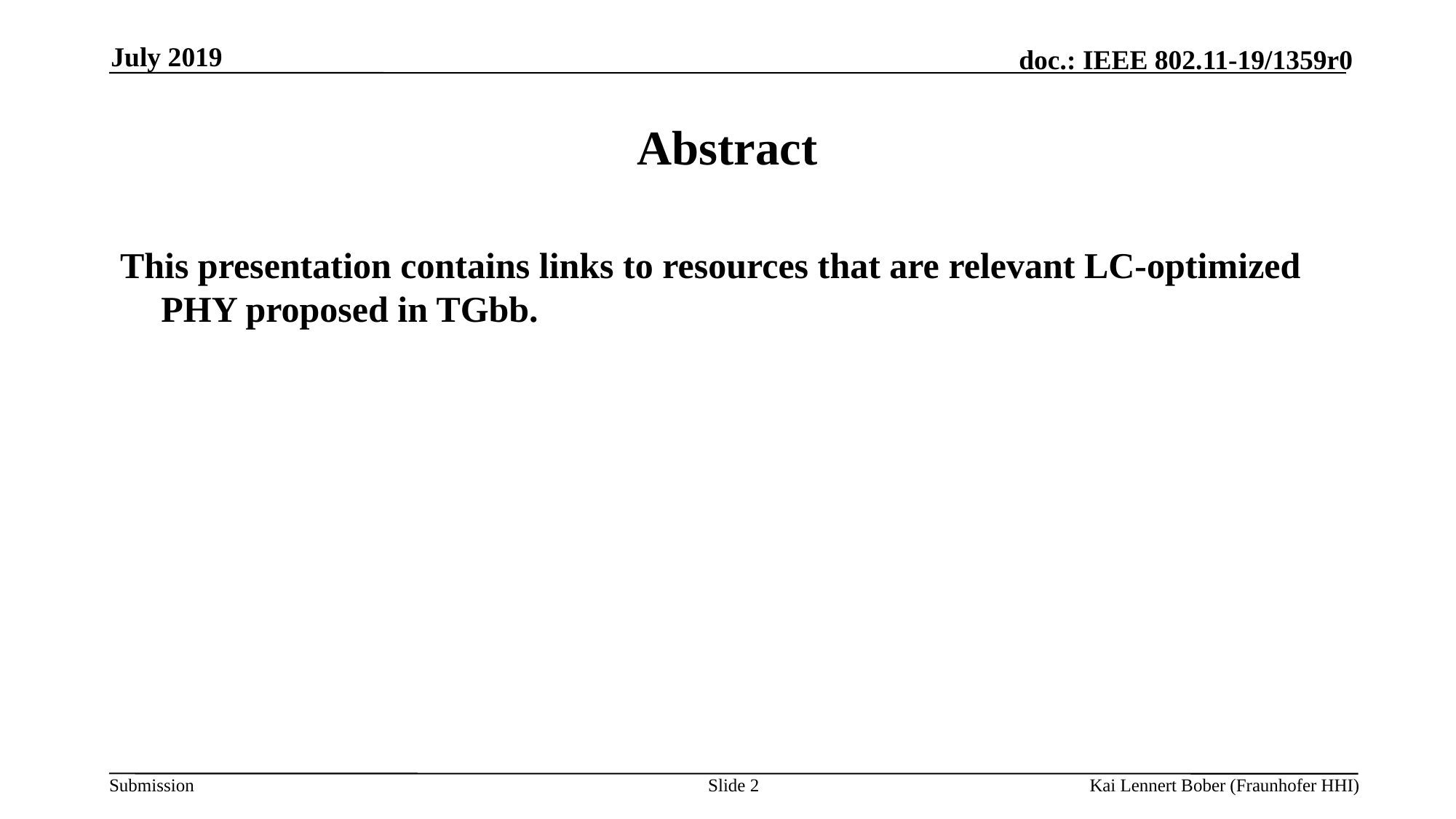

July 2019
# Abstract
This presentation contains links to resources that are relevant LC-optimized PHY proposed in TGbb.
Slide 2
Kai Lennert Bober (Fraunhofer HHI)